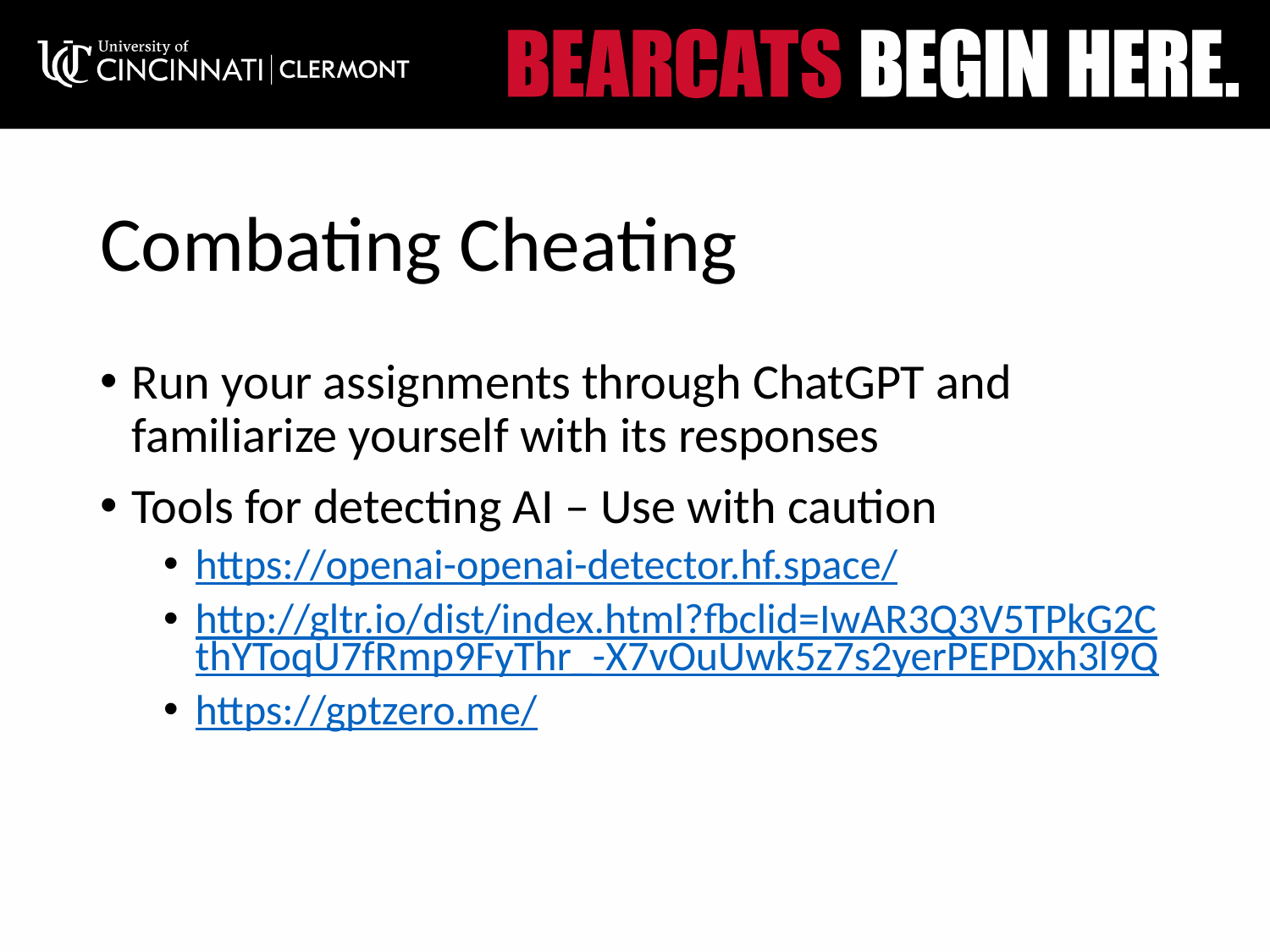

# Combating Cheating
Run your assignments through ChatGPT and familiarize yourself with its responses
Tools for detecting AI – Use with caution
https://openai-openai-detector.hf.space/
http://gltr.io/dist/index.html?fbclid=IwAR3Q3V5TPkG2CthYToqU7fRmp9FyThr_-X7vOuUwk5z7s2yerPEPDxh3l9Q
https://gptzero.me/